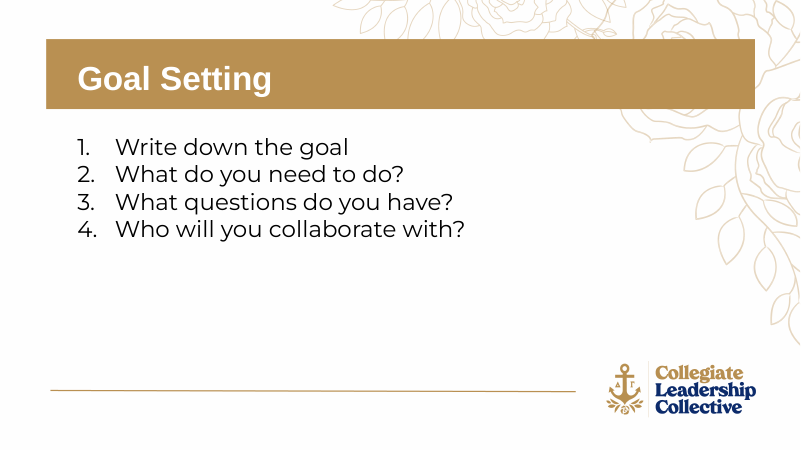

Goal Setting
Write down the goal
What do you need to do?
What questions do you have?
Who will you collaborate with?